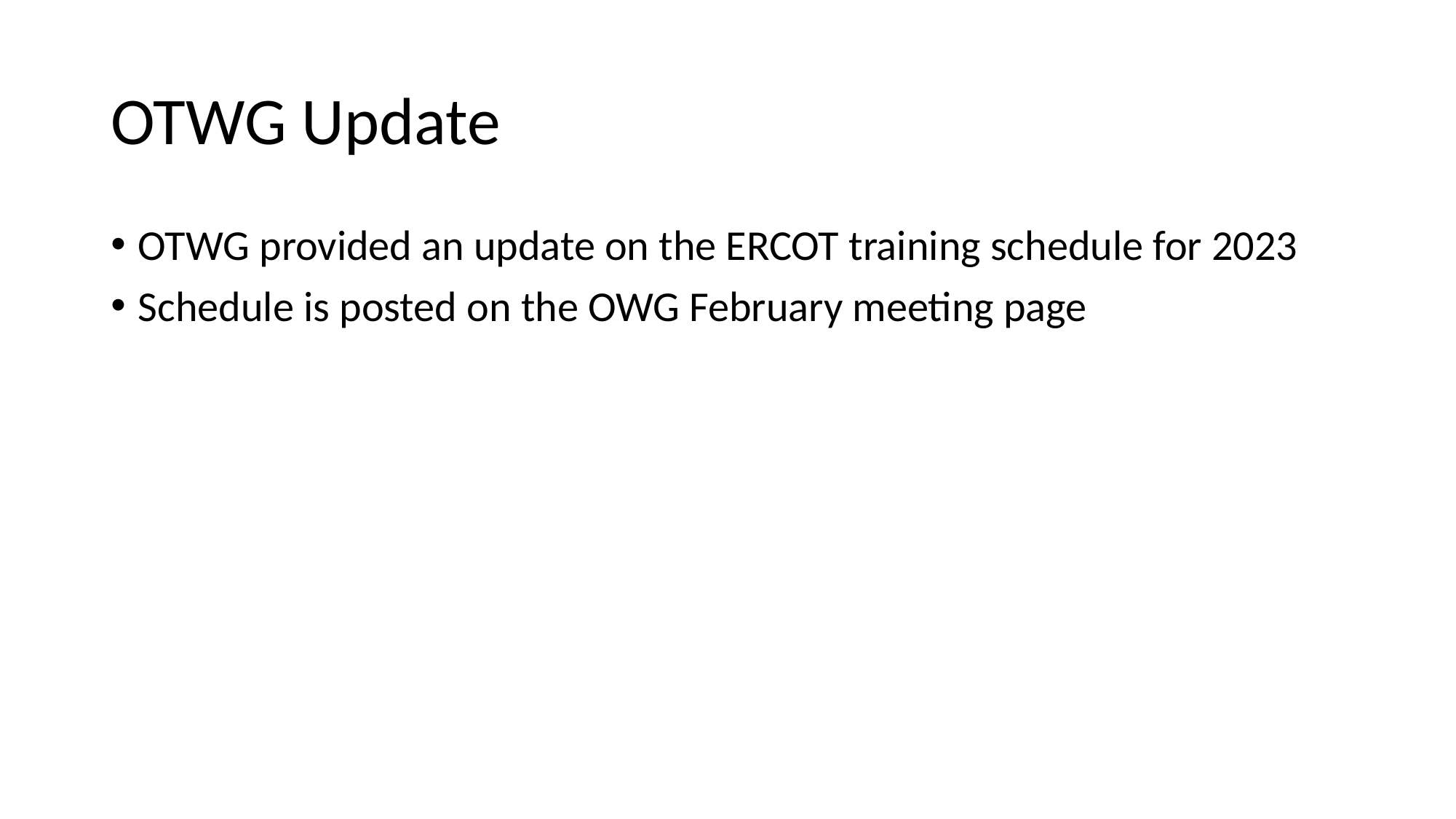

# OTWG Update
OTWG provided an update on the ERCOT training schedule for 2023
Schedule is posted on the OWG February meeting page